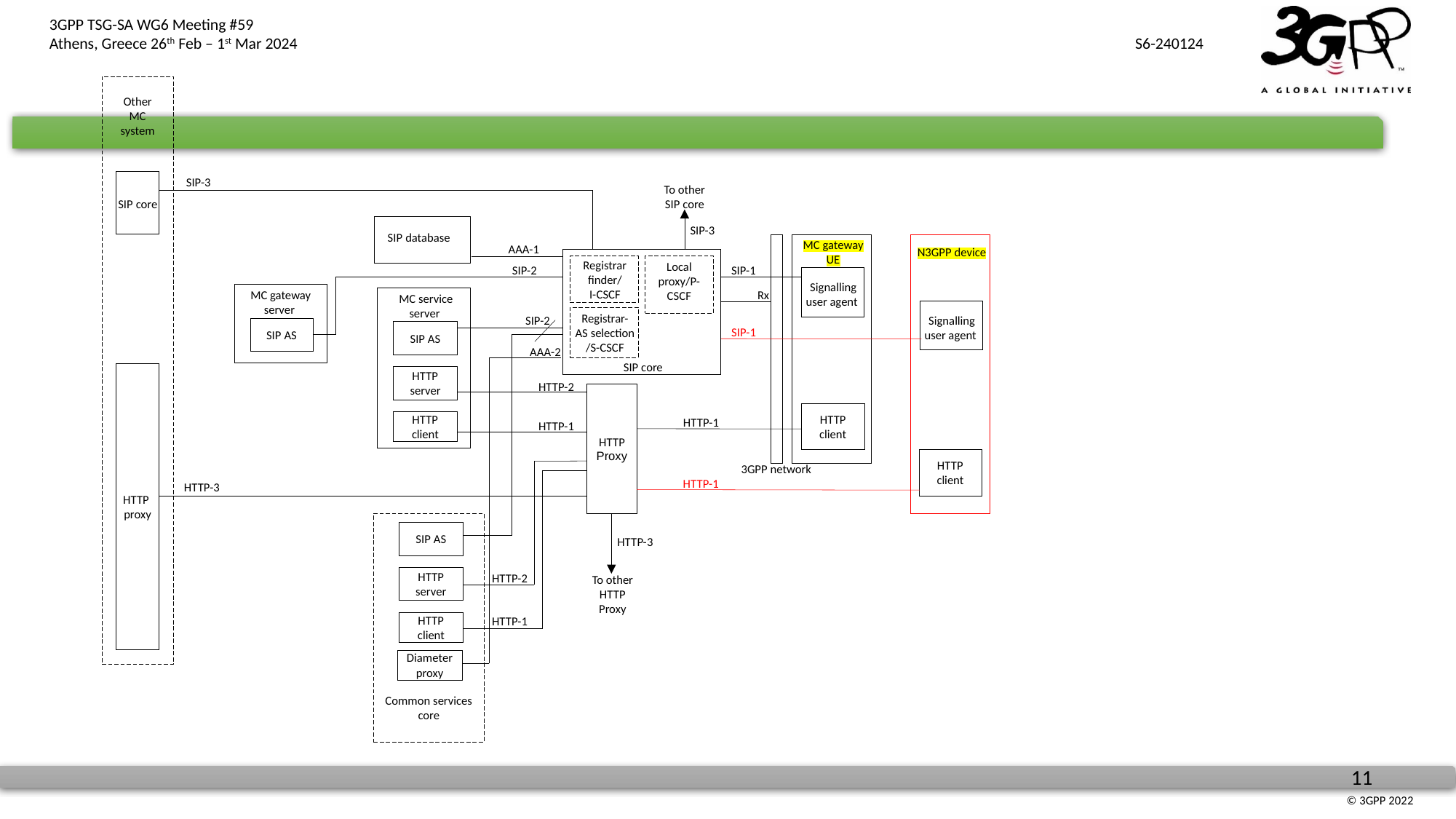

Other MC system

SIP-3
To other SIP core

SIP core

SIP-3
SIP database

AAA-1
N3GPP device
MC gateway UE

SIP-1
SIP-2
Registrar finder/
I-CSCF

Local proxy/P-CSCF

Signalling user agent

Rx

MC gateway server
MC service server

SIP-2
Signalling user agent
SIP AS
Registrar-
AS selection
/S-CSCF
SIP-1
SIP AS

AAA-2
SIP core

HTTP  proxy
HTTP server
HTTP-2
HTTP Proxy

HTTP client
HTTP-1
HTTP client
HTTP-1

HTTP client
3GPP network

HTTP-1

HTTP-3

SIP AS
HTTP-3

HTTP-2
HTTP server
To other HTTP Proxy

HTTP-1
HTTP client
Diameter proxy

Common services core